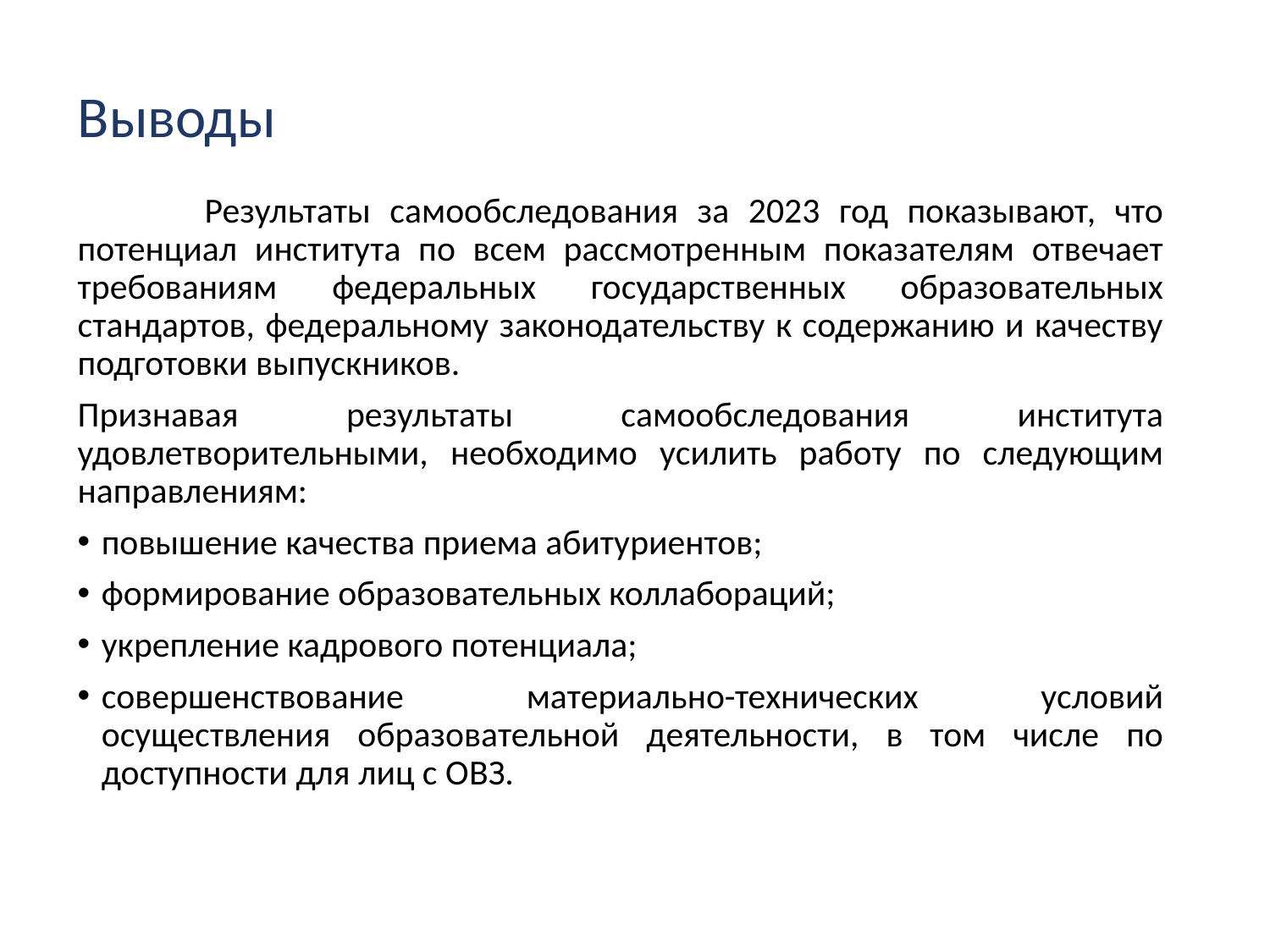

# Выводы
	Результаты самообследования за 2023 год показывают, что потенциал института по всем рассмотренным показателям отвечает требованиям федеральных государственных образовательных стандартов, федеральному законодательству к содержанию и качеству подготовки выпускников.
Признавая результаты самообследования института удовлетворительными, необходимо усилить работу по следующим направлениям:
повышение качества приема абитуриентов;
формирование образовательных коллабораций;
укрепление кадрового потенциала;
совершенствование материально-технических условий осуществления образовательной деятельности, в том числе по доступности для лиц с ОВЗ.